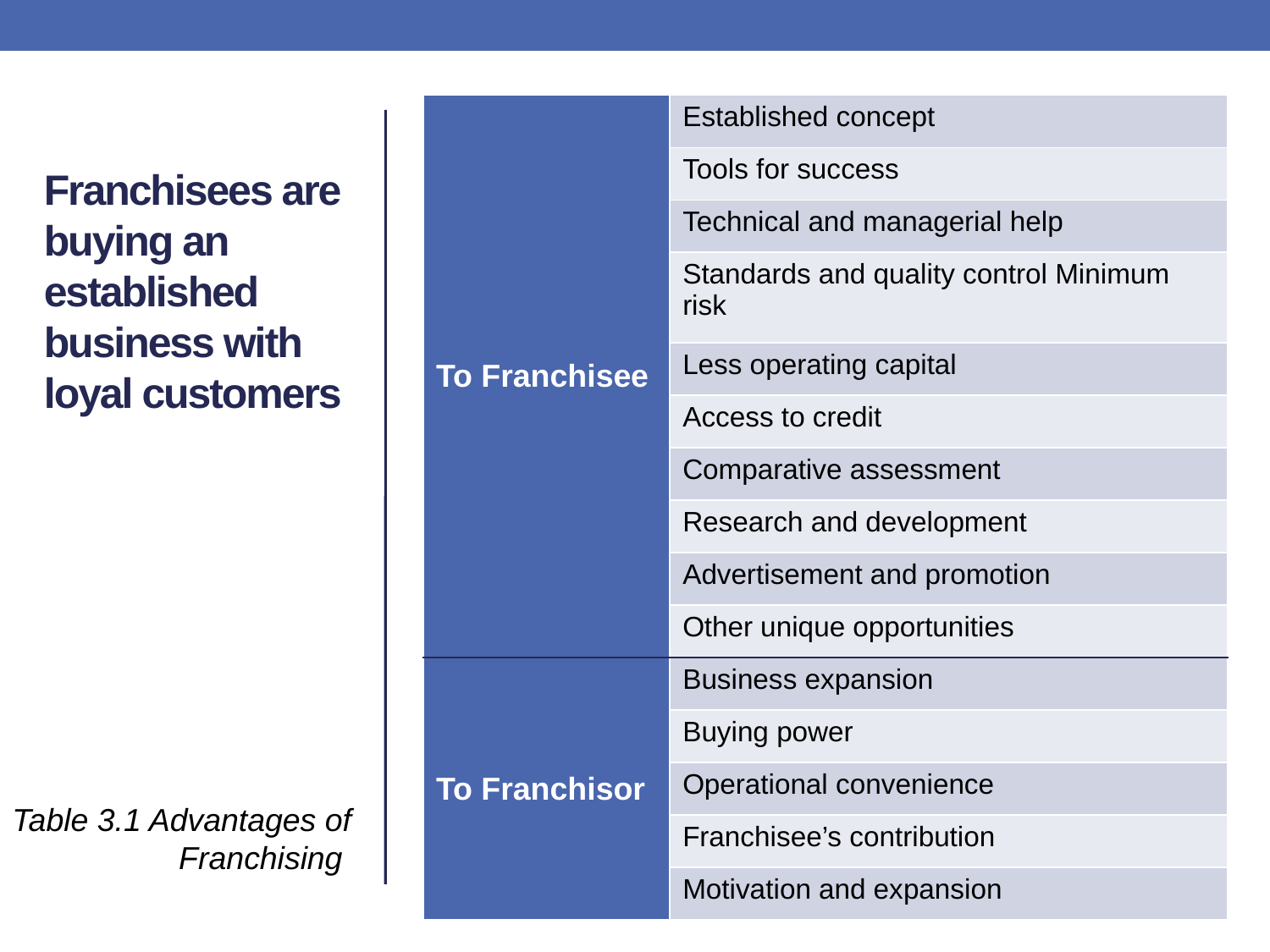

| To Franchisee | Established concept |
| --- | --- |
|  | Tools for success |
|  | Technical and managerial help |
|  | Standards and quality control Minimum risk |
|  | Less operating capital |
|  | Access to credit |
|  | Comparative assessment |
|  | Research and development |
|  | Advertisement and promotion |
|  | Other unique opportunities |
| To Franchisor | Business expansion |
|  | Buying power |
|  | Operational convenience |
|  | Franchisee’s contribution |
|  | Motivation and expansion |
# Franchisees are buying an established business with loyal customers
Table 3.1 Advantages of Franchising